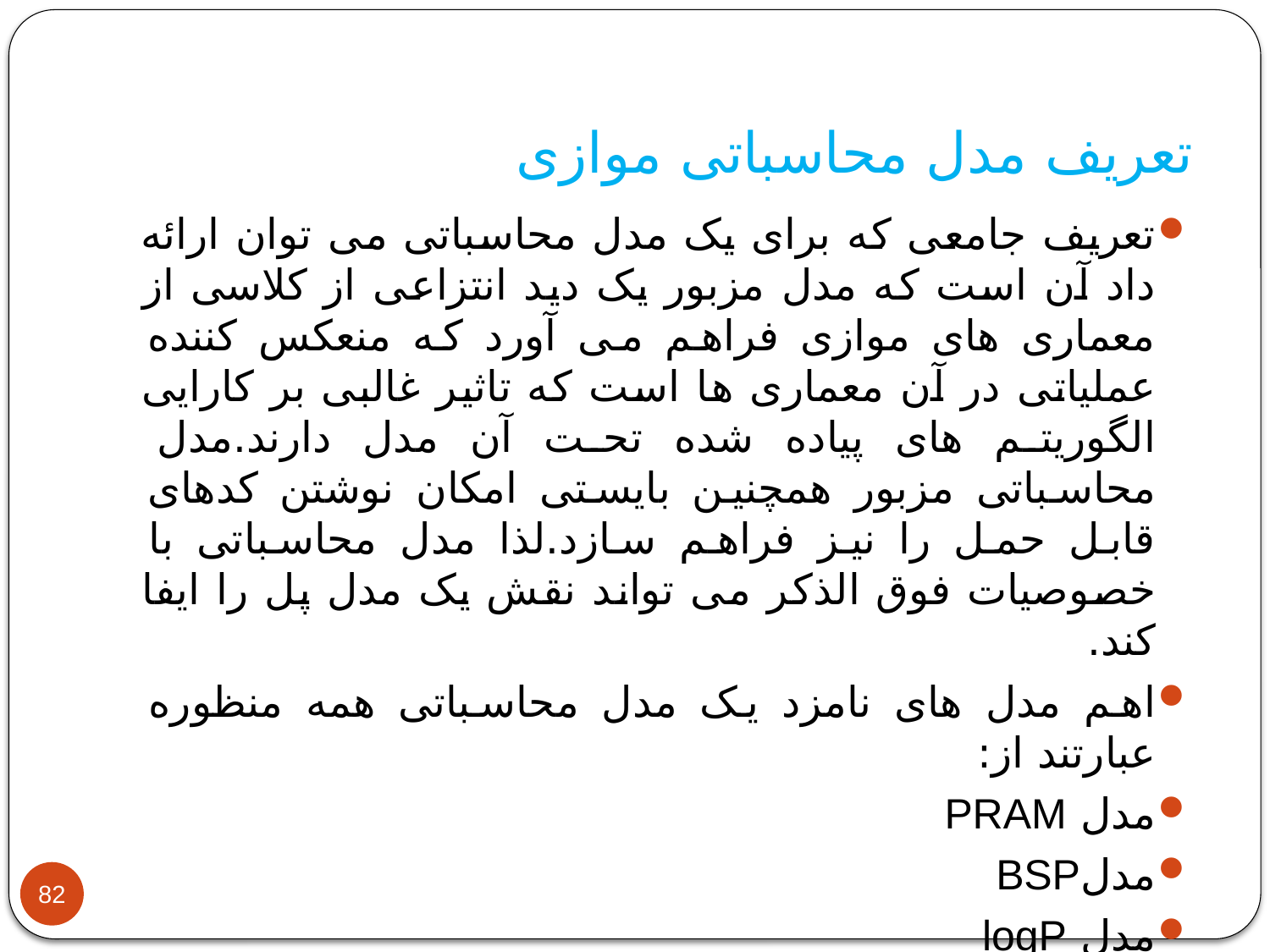

# تعریف مدل محاسباتی موازی
تعریف جامعی که برای یک مدل محاسباتی می توان ارائه داد آن است که مدل مزبور یک دید انتزاعی از کلاسی از معماری های موازی فراهم می آورد که منعکس کننده عملیاتی در آن معماری ها است که تاثیر غالبی بر کارایی الگوریتم های پیاده شده تحت آن مدل دارند.مدل محاسباتی مزبور همچنین بایستی امکان نوشتن کدهای قابل حمل را نیز فراهم سازد.لذا مدل محاسباتی با خصوصیات فوق الذکر می تواند نقش یک مدل پل را ایفا کند.
اهم مدل های نامزد یک مدل محاسباتی همه منظوره عبارتند از:
مدل PRAM
مدلBSP
مدل logP
مدل WPRAM
82